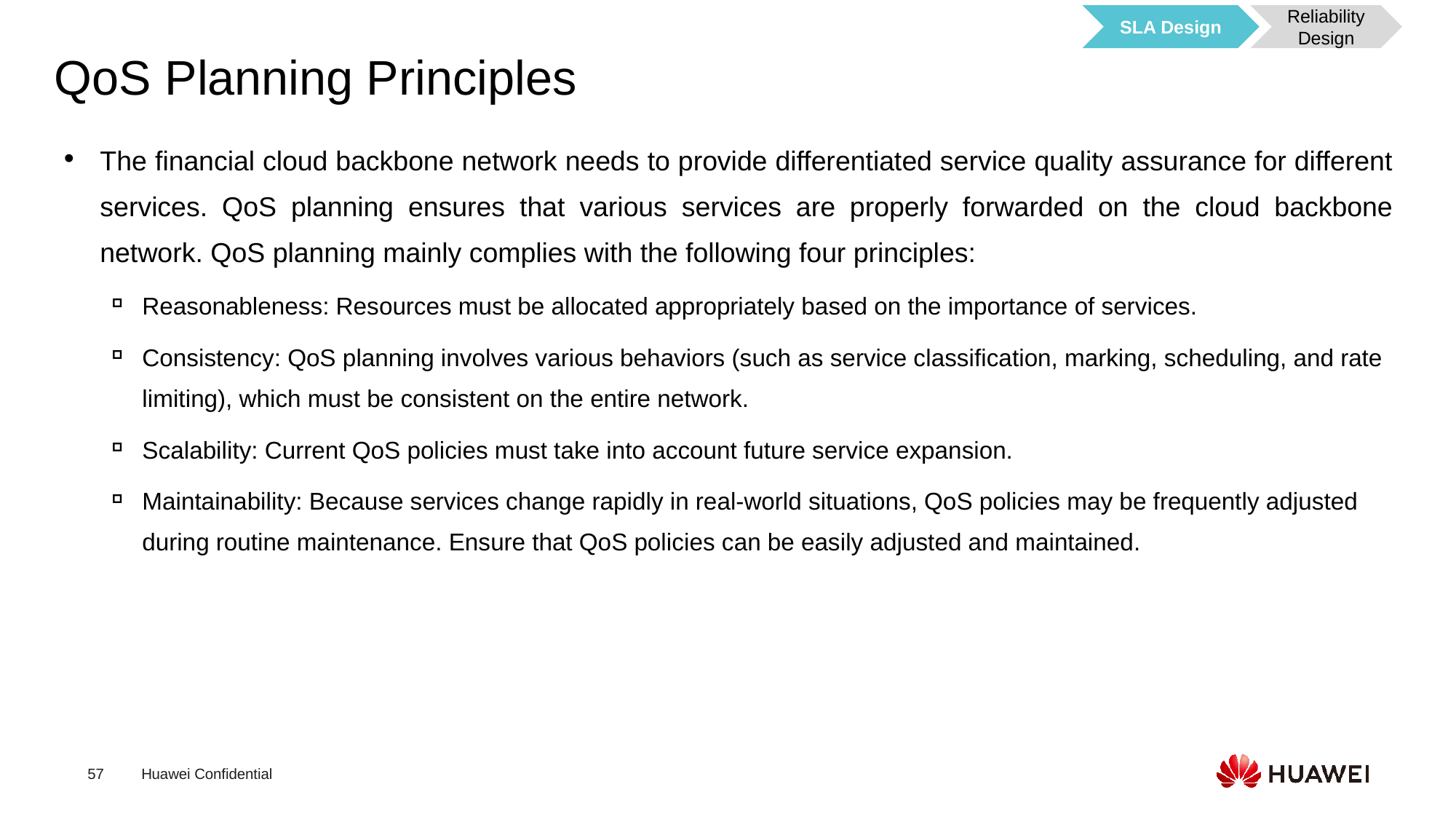

SLA Design
Reliability Design
# QoS Planning Principles
The financial cloud backbone network needs to provide differentiated service quality assurance for different services. QoS planning ensures that various services are properly forwarded on the cloud backbone network. QoS planning mainly complies with the following four principles:
Reasonableness: Resources must be allocated appropriately based on the importance of services.
Consistency: QoS planning involves various behaviors (such as service classification, marking, scheduling, and rate limiting), which must be consistent on the entire network.
Scalability: Current QoS policies must take into account future service expansion.
Maintainability: Because services change rapidly in real-world situations, QoS policies may be frequently adjusted during routine maintenance. Ensure that QoS policies can be easily adjusted and maintained.